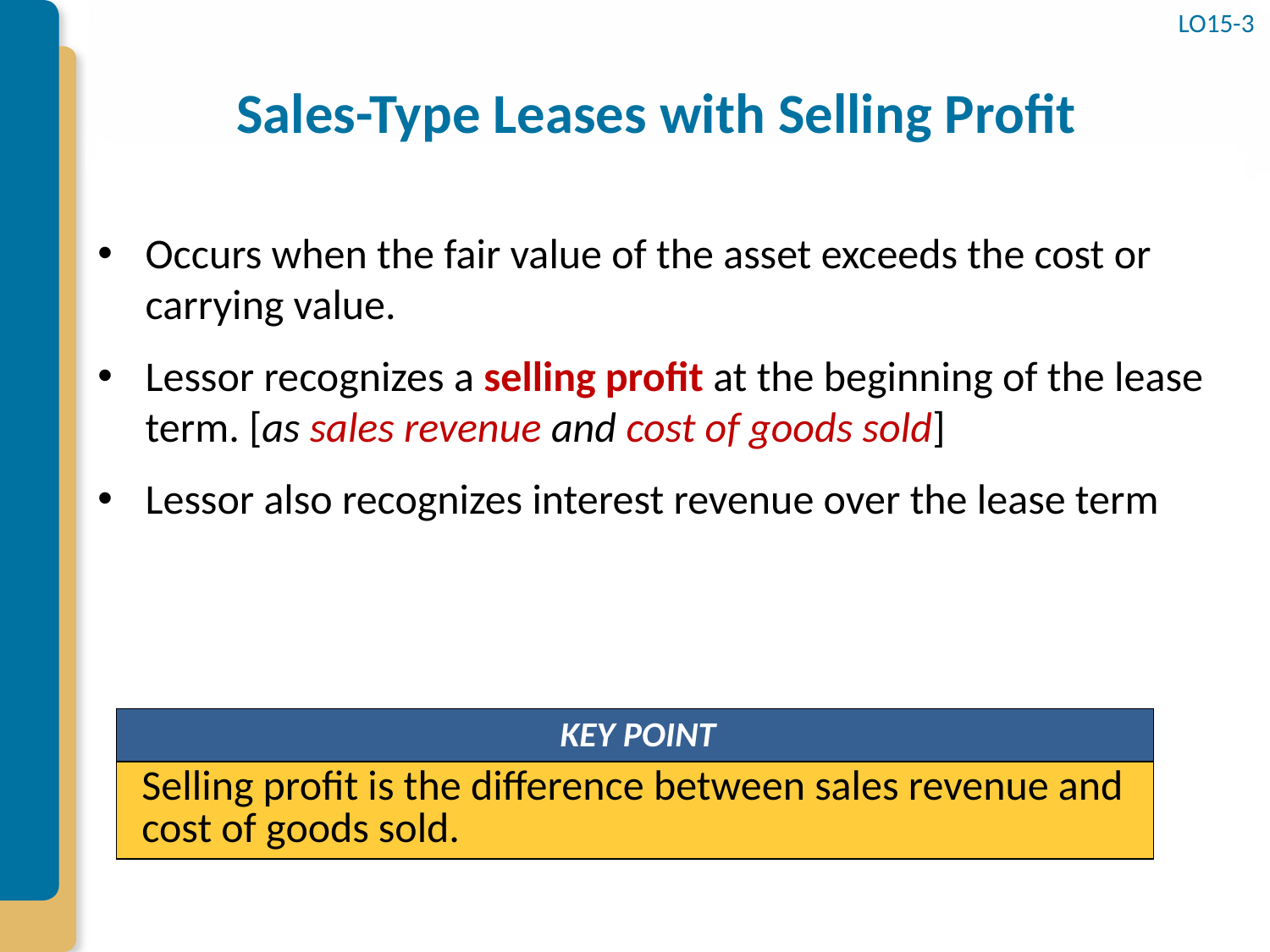

LO15-3
# Sales-Type Leases with Selling Profit
Occurs when the fair value of the asset exceeds the cost or carrying value.
Lessor recognizes a selling profit at the beginning of the lease term. [as sales revenue and cost of goods sold]
Lessor also recognizes interest revenue over the lease term
| KEY POINT |
| --- |
| Selling profit is the difference between sales revenue and cost of goods sold. |